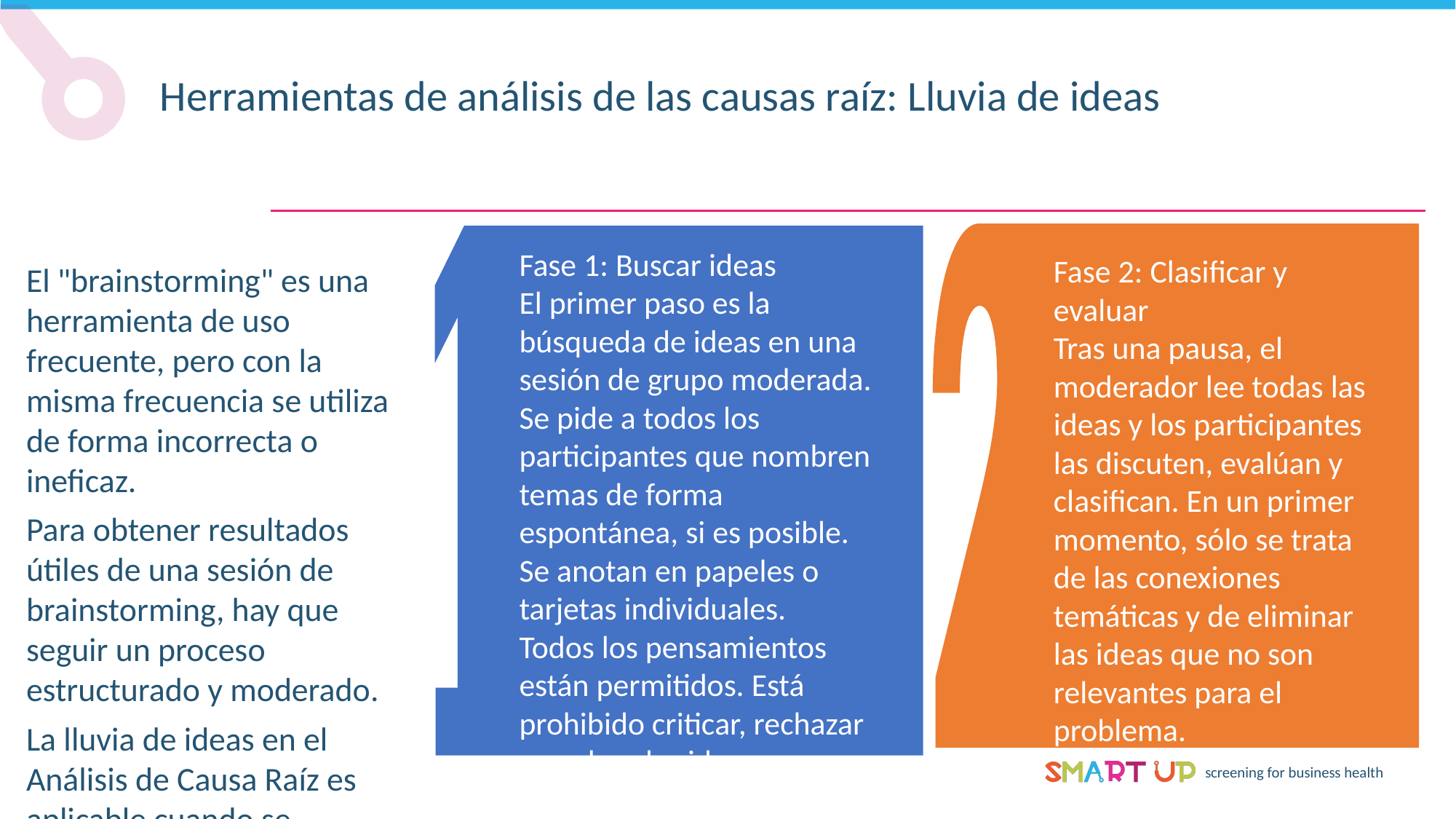

Herramientas de análisis de las causas raíz: Lluvia de ideas

Fase 1: Buscar ideas
El primer paso es la búsqueda de ideas en una sesión de grupo moderada. Se pide a todos los participantes que nombren temas de forma espontánea, si es posible. Se anotan en papeles o tarjetas individuales.
Todos los pensamientos están permitidos. Está prohibido criticar, rechazar o evaluar las ideas.

Fase 2: Clasificar y evaluar
Tras una pausa, el moderador lee todas las ideas y los participantes las discuten, evalúan y clasifican. En un primer momento, sólo se trata de las conexiones temáticas y de eliminar las ideas que no son relevantes para el problema.

El "brainstorming" es una herramienta de uso frecuente, pero con la misma frecuencia se utiliza de forma incorrecta o ineficaz.
Para obtener resultados útiles de una sesión de brainstorming, hay que seguir un proceso estructurado y moderado.
La lluvia de ideas en el Análisis de Causa Raíz es aplicable cuando se enfrentan tipos de problemas de simple complejidad.